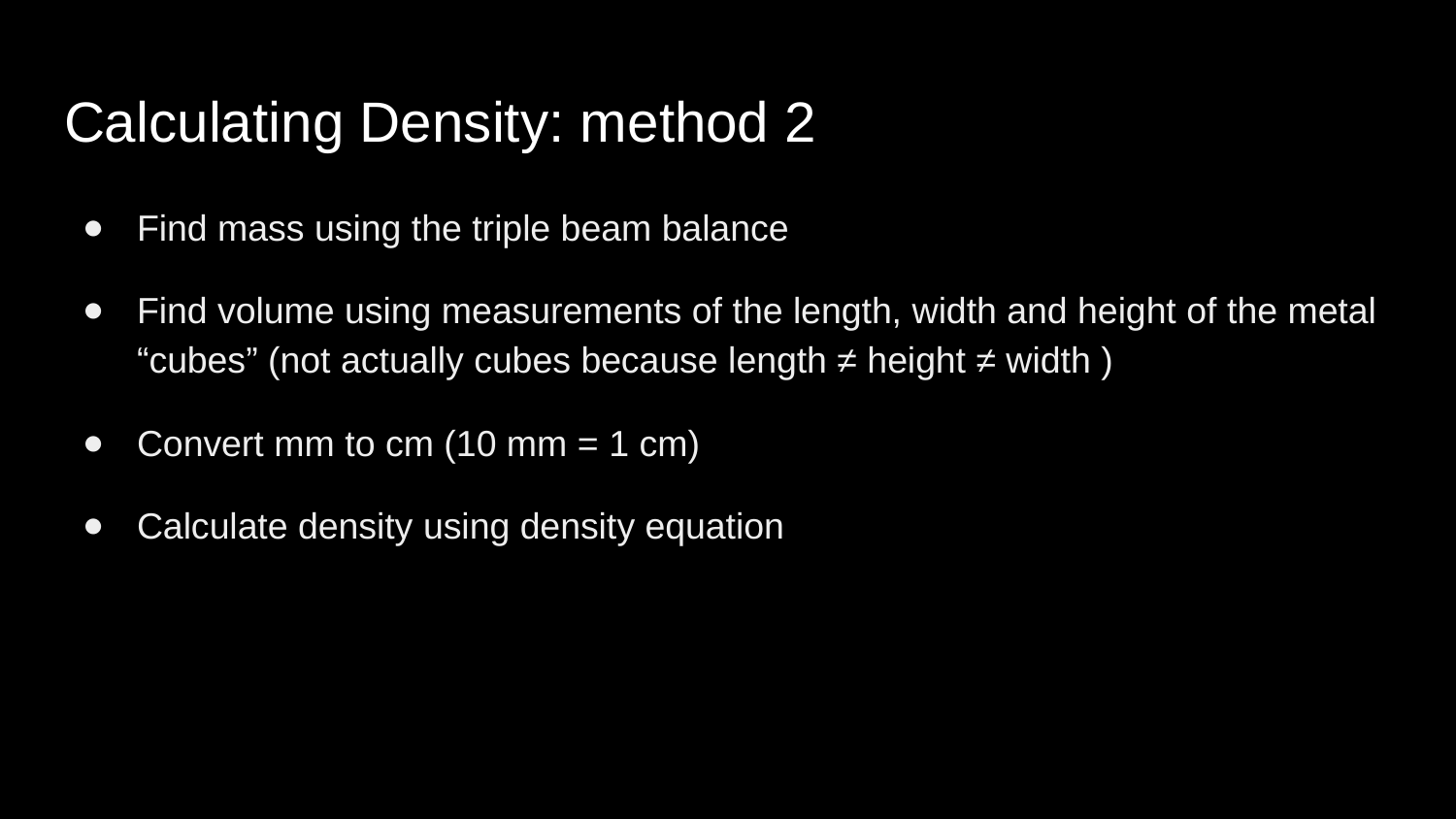

# Calculating Density: method 2
Find mass using the triple beam balance
Find volume using measurements of the length, width and height of the metal “cubes” (not actually cubes because length ≠ height ≠ width )
Convert mm to cm (10 mm = 1 cm)
Calculate density using density equation